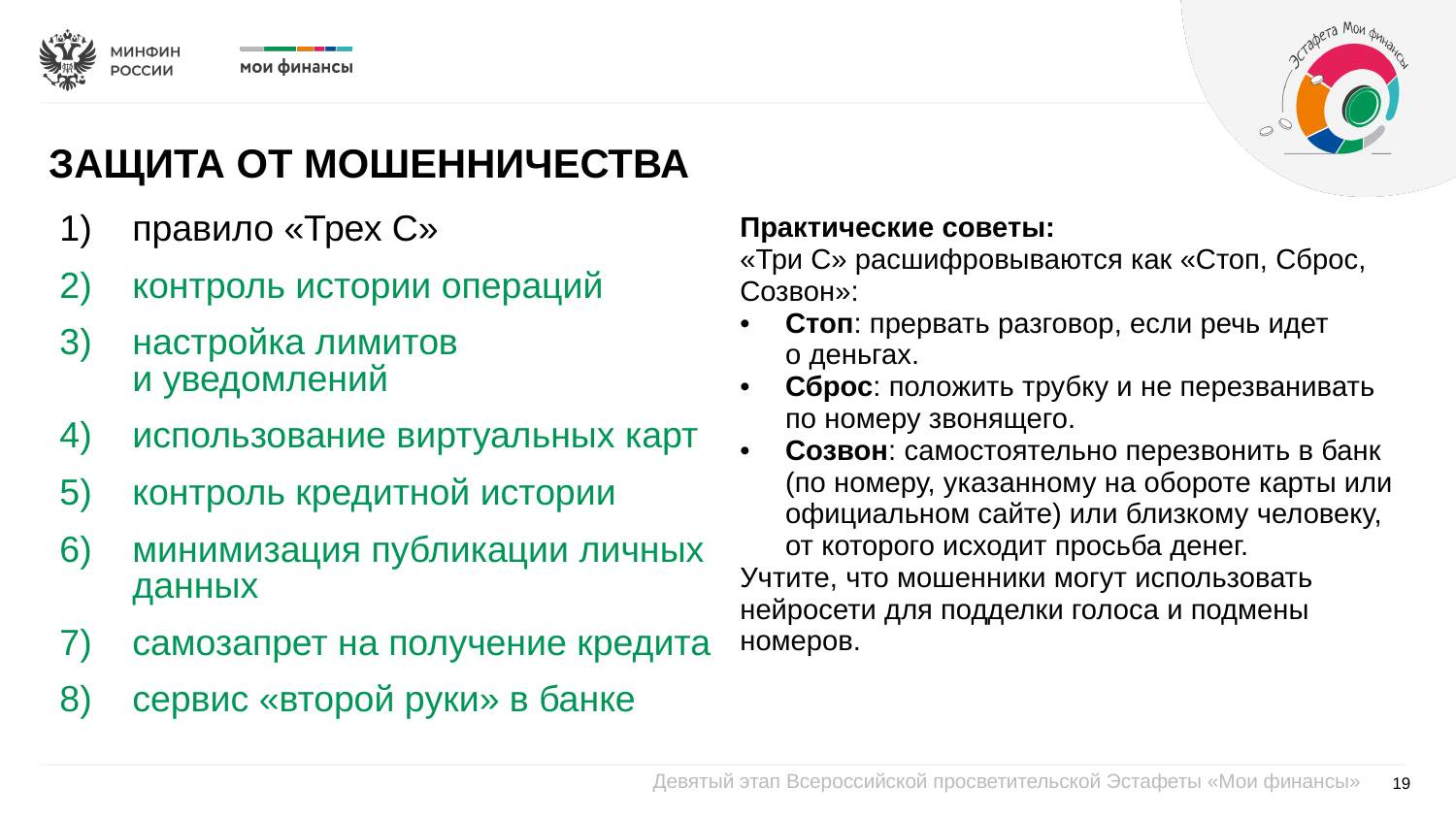

ЗАЩИТА ОТ МОШЕННИЧЕСТВА
| правило «Трех С» контроль истории операций настройка лимитов и уведомлений использование виртуальных карт контроль кредитной истории минимизация публикации личных данных самозапрет на получение кредита сервис «второй руки» в банке | Практические советы:  «Три С» расшифровываются как «Стоп, Сброс, Созвон»: Стоп: прервать разговор, если речь идет о деньгах. Сброс: положить трубку и не перезванивать по номеру звонящего. Созвон: самостоятельно перезвонить в банк (по номеру, указанному на обороте карты или официальном сайте) или близкому человеку, от которого исходит просьба денег. Учтите, что мошенники могут использовать нейросети для подделки голоса и подмены номеров. |
| --- | --- |
19